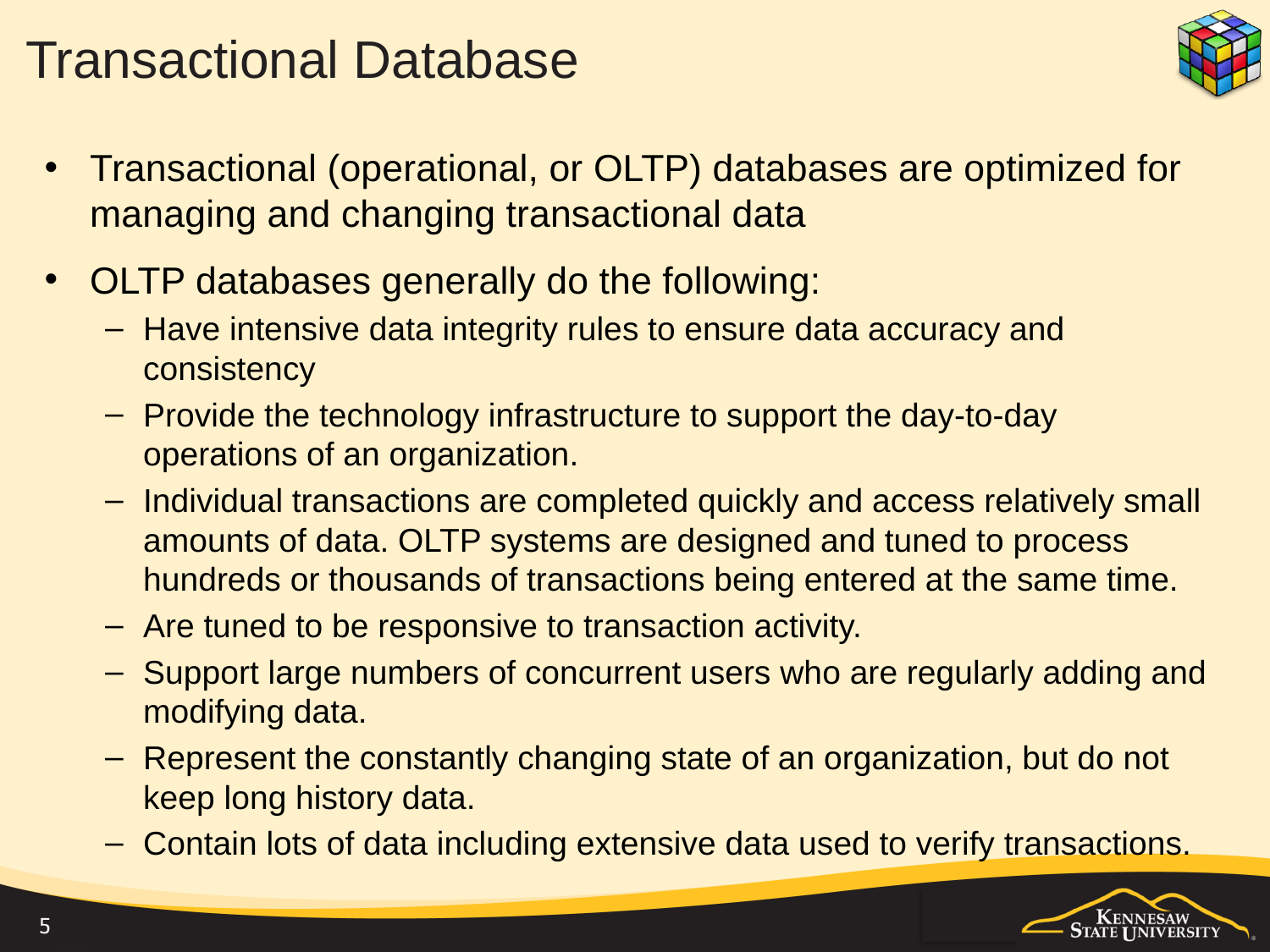

# Transactional Database
Transactional (operational, or OLTP) databases are optimized for managing and changing transactional data
OLTP databases generally do the following:
Have intensive data integrity rules to ensure data accuracy and consistency
Provide the technology infrastructure to support the day-to-day operations of an organization.
Individual transactions are completed quickly and access relatively small amounts of data. OLTP systems are designed and tuned to process hundreds or thousands of transactions being entered at the same time.
Are tuned to be responsive to transaction activity.
Support large numbers of concurrent users who are regularly adding and modifying data.
Represent the constantly changing state of an organization, but do not keep long history data.
Contain lots of data including extensive data used to verify transactions.
5